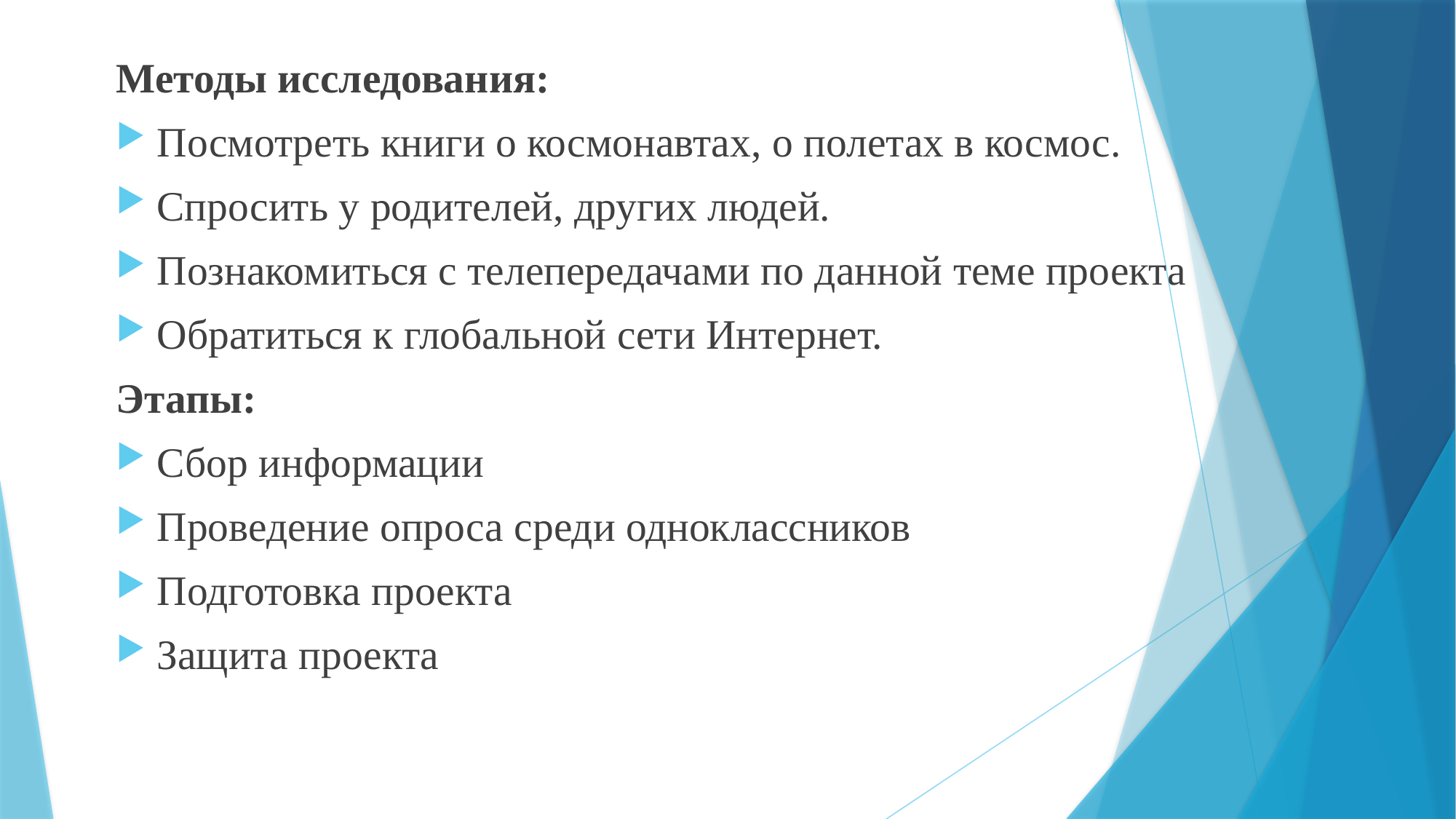

Методы исследования:
Посмотреть книги о космонавтах, о полетах в космос.
Спросить у родителей, других людей.
Познакомиться с телепередачами по данной теме проекта
Обратиться к глобальной сети Интернет.
Этапы:
Сбор информации
Проведение опроса среди одноклассников
Подготовка проекта
Защита проекта